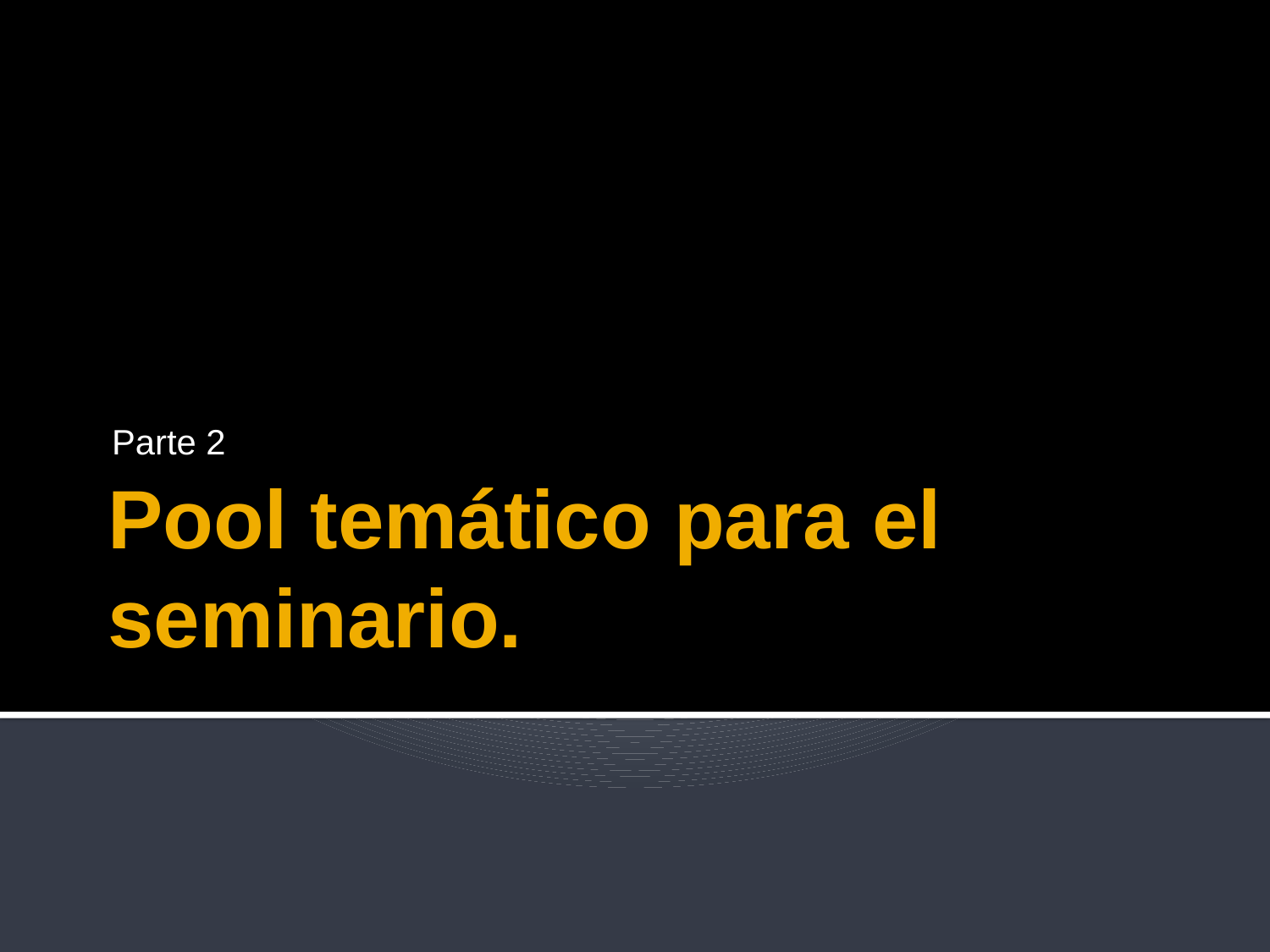

Parte 2
# Pool temático para el seminario.